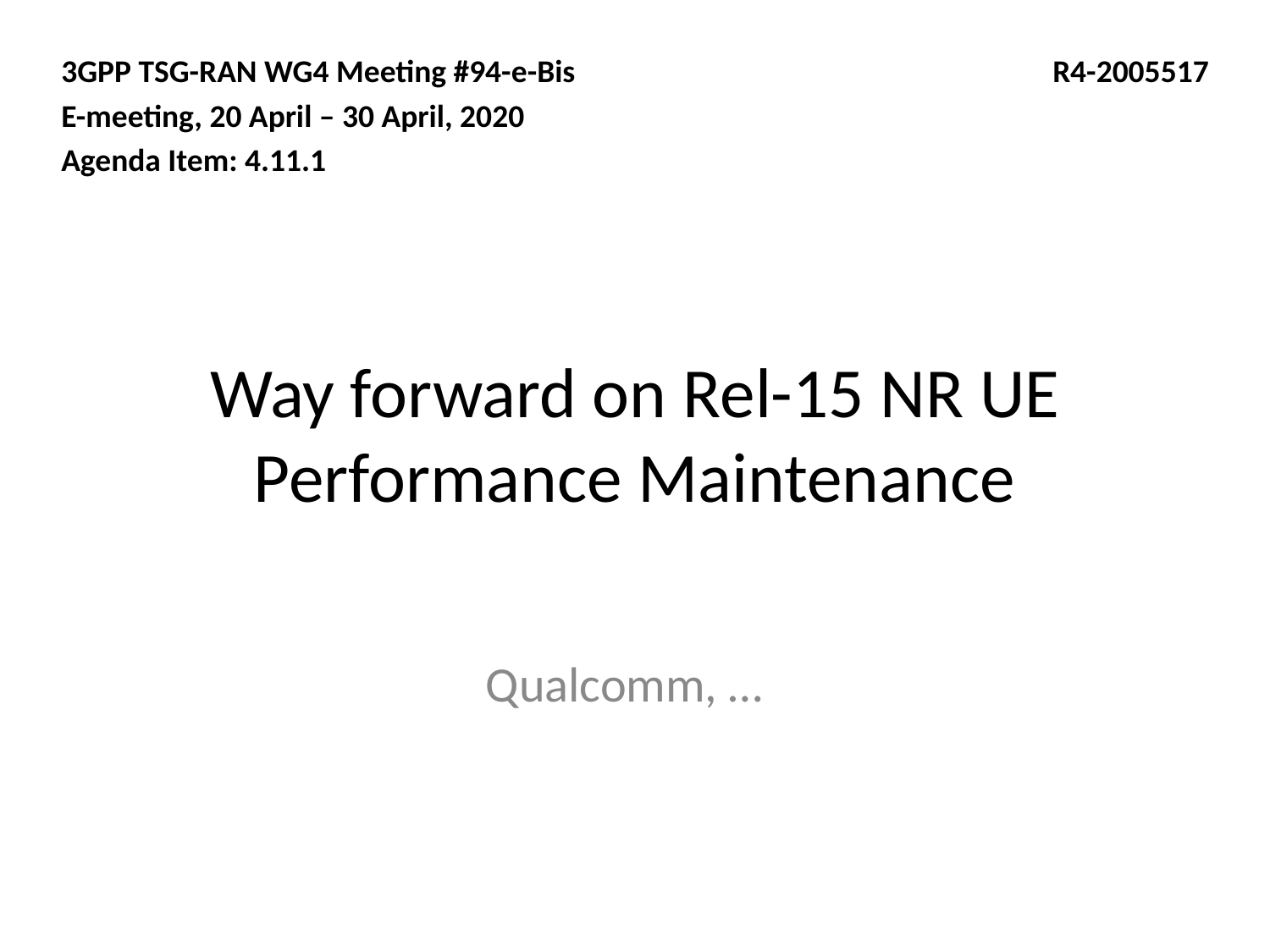

3GPP TSG-RAN WG4 Meeting #94-e-Bis
E-meeting, 20 April – 30 April, 2020
Agenda Item: 4.11.1
R4-2005517
# Way forward on Rel-15 NR UE Performance Maintenance
Qualcomm, …